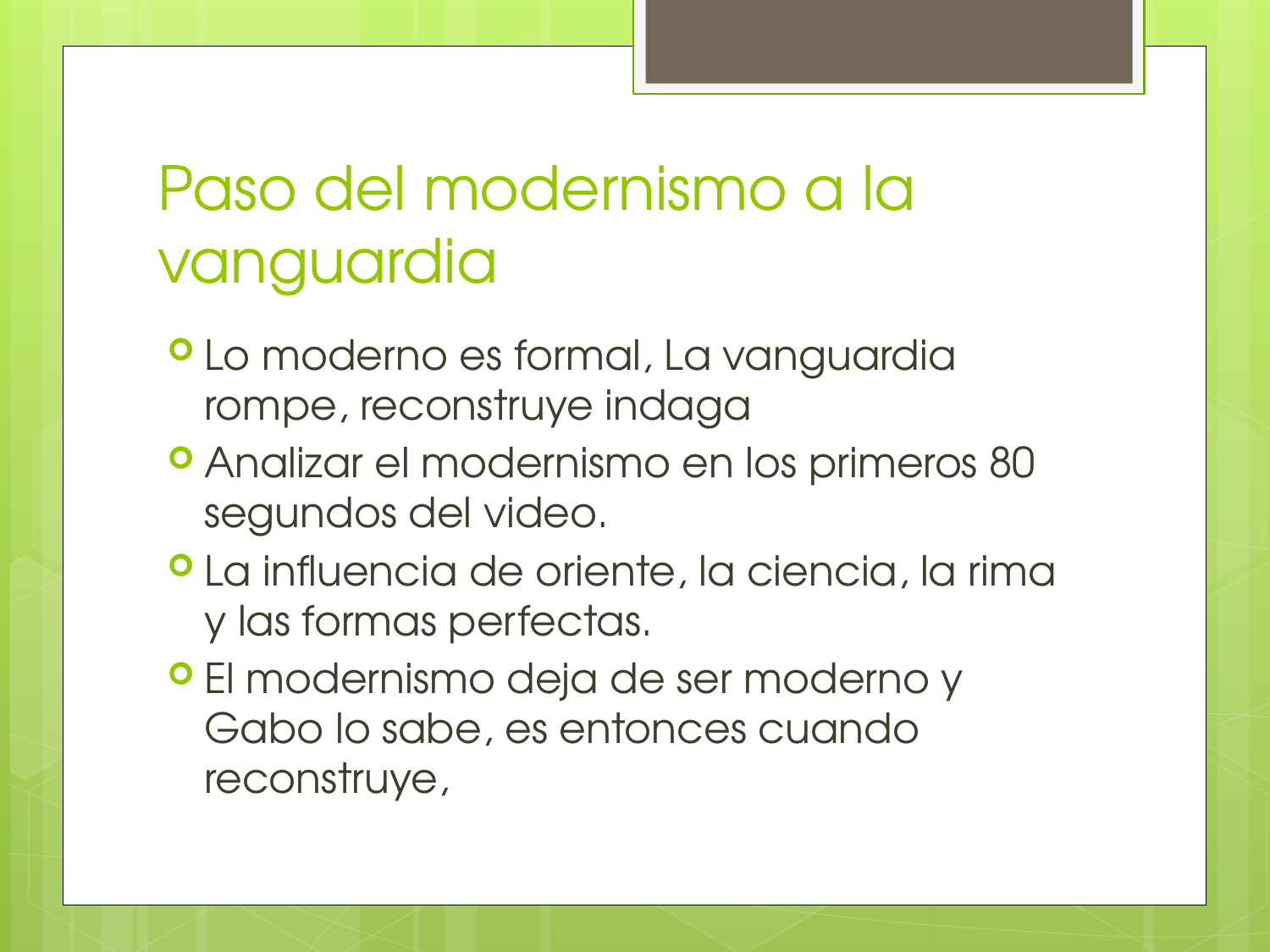

# Paso del modernismo a la vanguardia
Lo moderno es formal, La vanguardia rompe, reconstruye indaga
Analizar el modernismo en los primeros 80 segundos del video.
La influencia de oriente, la ciencia, la rima y las formas perfectas.
El modernismo deja de ser moderno y Gabo lo sabe, es entonces cuando reconstruye,